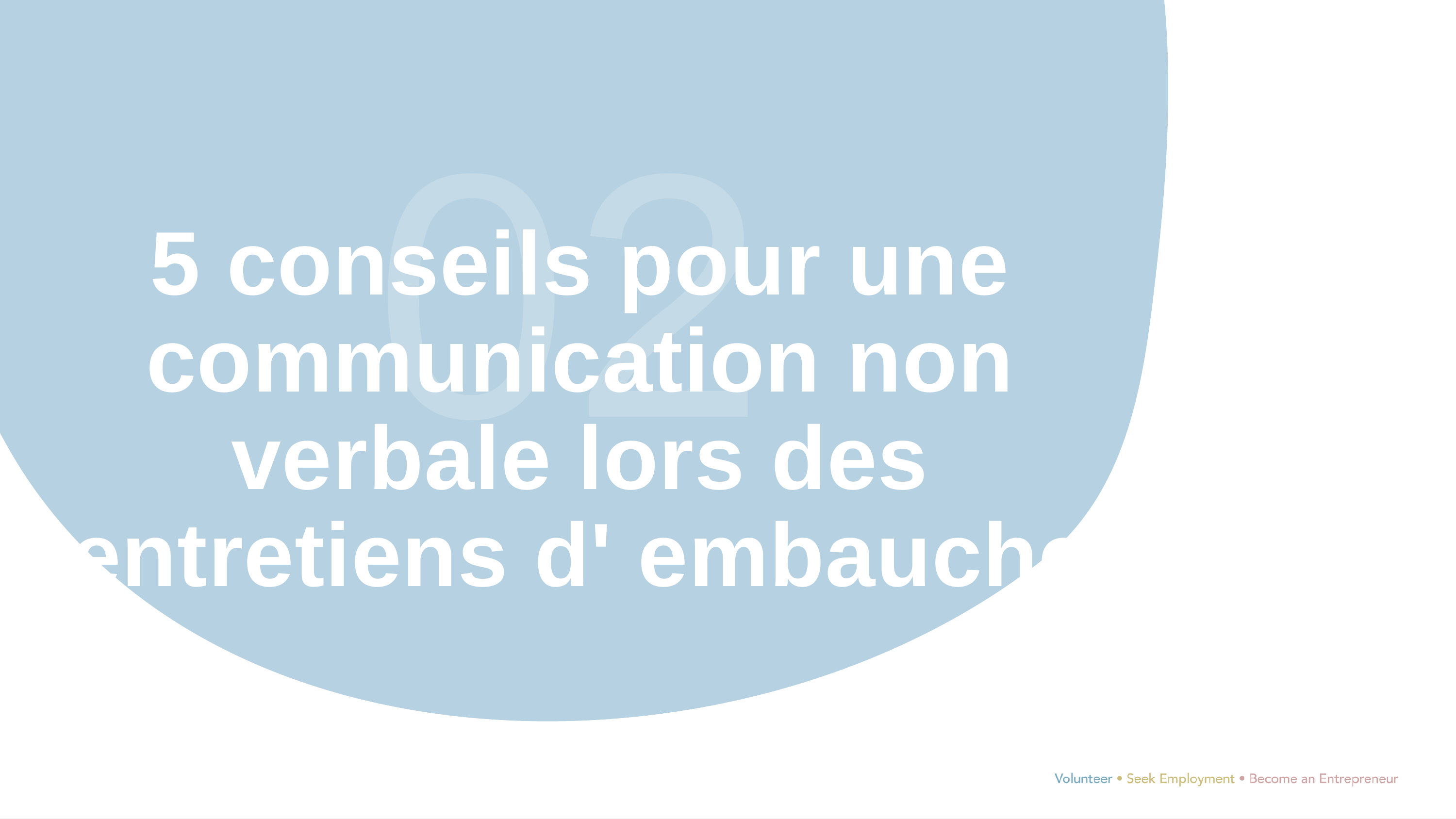

02
5 conseils pour une communication non verbale lors des entretiens d' embauche